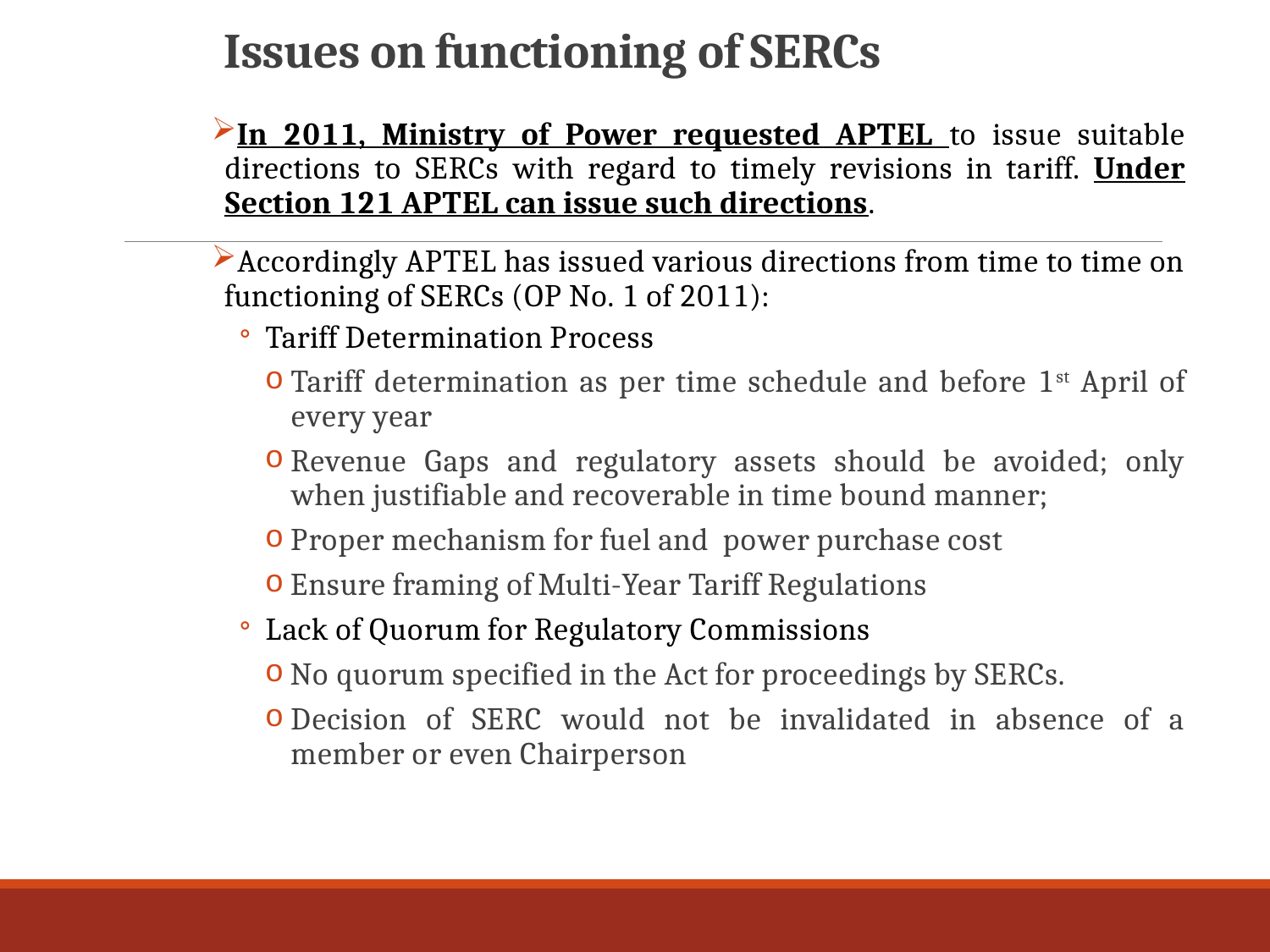

# Issues on functioning of SERCs
In 2011, Ministry of Power requested APTEL to issue suitable directions to SERCs with regard to timely revisions in tariff. Under Section 121 APTEL can issue such directions.
Accordingly APTEL has issued various directions from time to time on functioning of SERCs (OP No. 1 of 2011):
Tariff Determination Process
Tariff determination as per time schedule and before 1st April of every year
Revenue Gaps and regulatory assets should be avoided; only when justifiable and recoverable in time bound manner;
Proper mechanism for fuel and  power purchase cost
Ensure framing of Multi-Year Tariff Regulations
Lack of Quorum for Regulatory Commissions
No quorum specified in the Act for proceedings by SERCs.
Decision of SERC would not be invalidated in absence of a member or even Chairperson